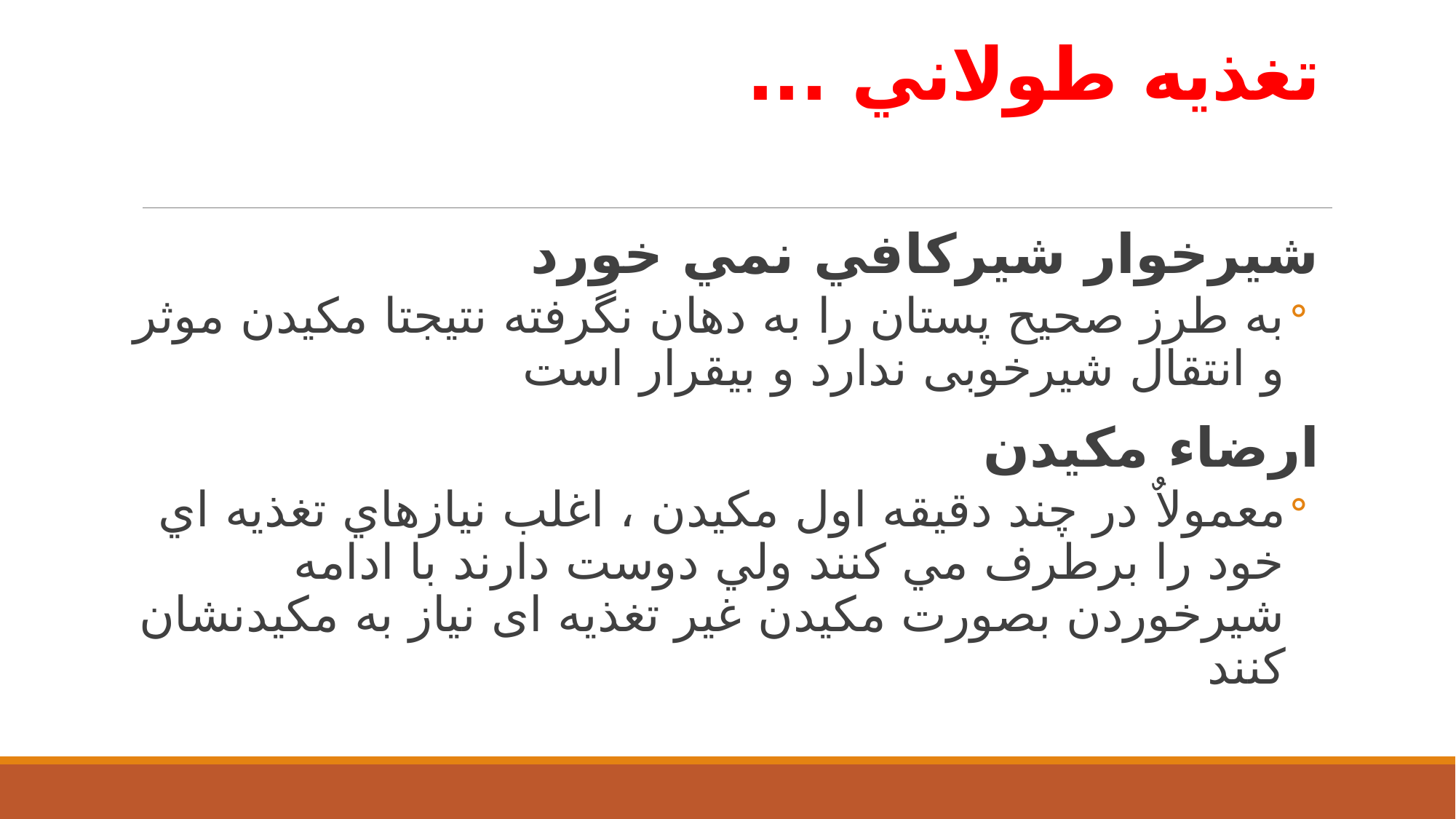

# تغذيه طولاني ...
شیرخوار شيركافي نمي خورد
به طرز صحيح پستان را به دهان نگرفته نتیجتا مكيدن موثر و انتقال شیرخوبی ندارد و بیقرار است
ارضاء مكيدن
معمولاٌ در چند دقيقه اول مكيدن ، اغلب نيازهاي تغذيه اي خود را برطرف مي كنند ولي دوست دارند با ادامه شیرخوردن بصورت مکیدن غیر تغذیه ای نياز به مکیدنشان كنند